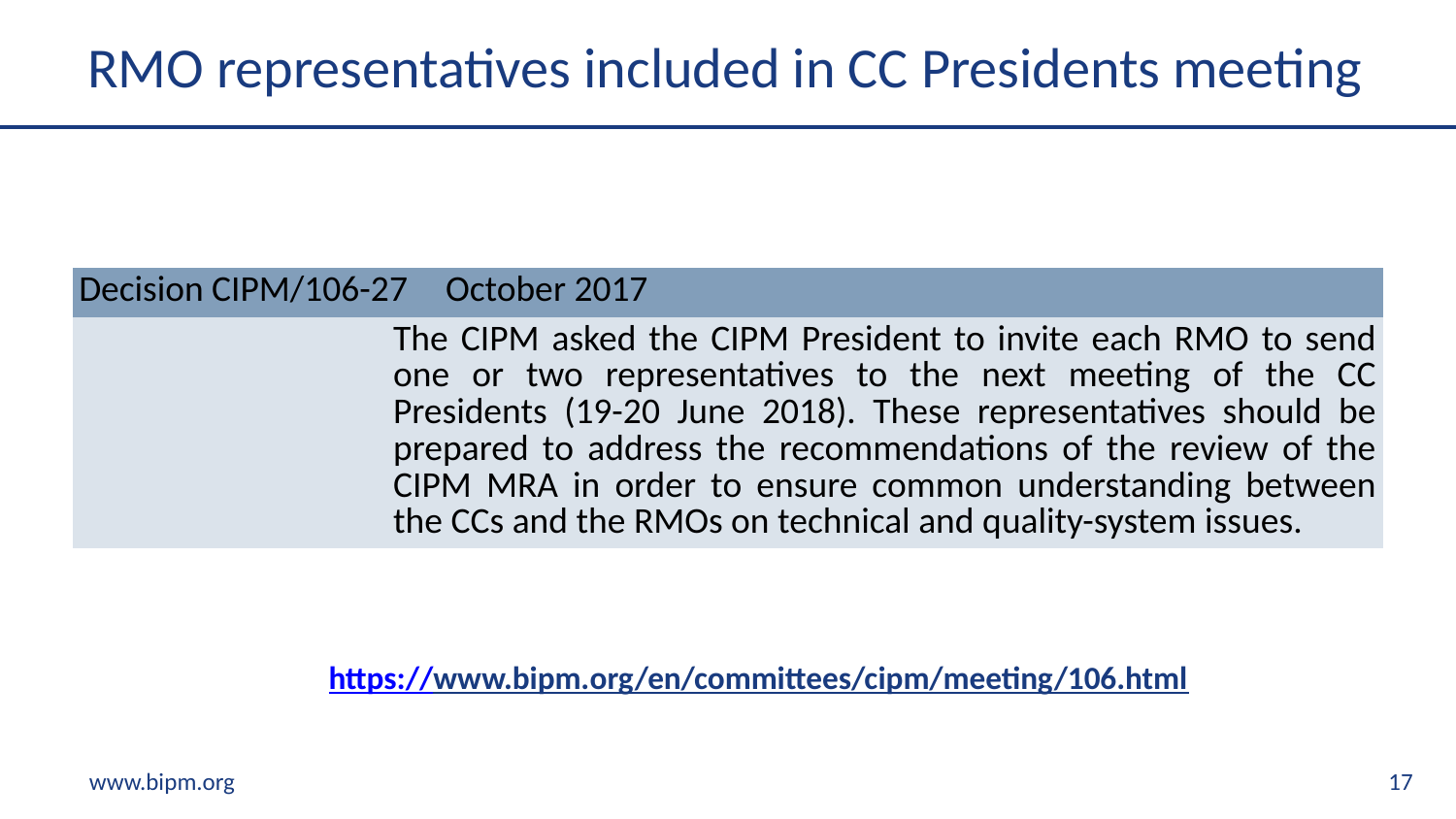

# RMO representatives included in CC Presidents meeting
| Decision CIPM/106-27 |  | October 2017 |
| --- | --- | --- |
|  | The CIPM asked the CIPM President to invite each RMO to send one or two representatives to the next meeting of the CC Presidents (19-20 June 2018). These representatives should be prepared to address the recommendations of the review of the CIPM MRA in order to ensure common understanding between the CCs and the RMOs on technical and quality-system issues. |  |
https://www.bipm.org/en/committees/cipm/meeting/106.html